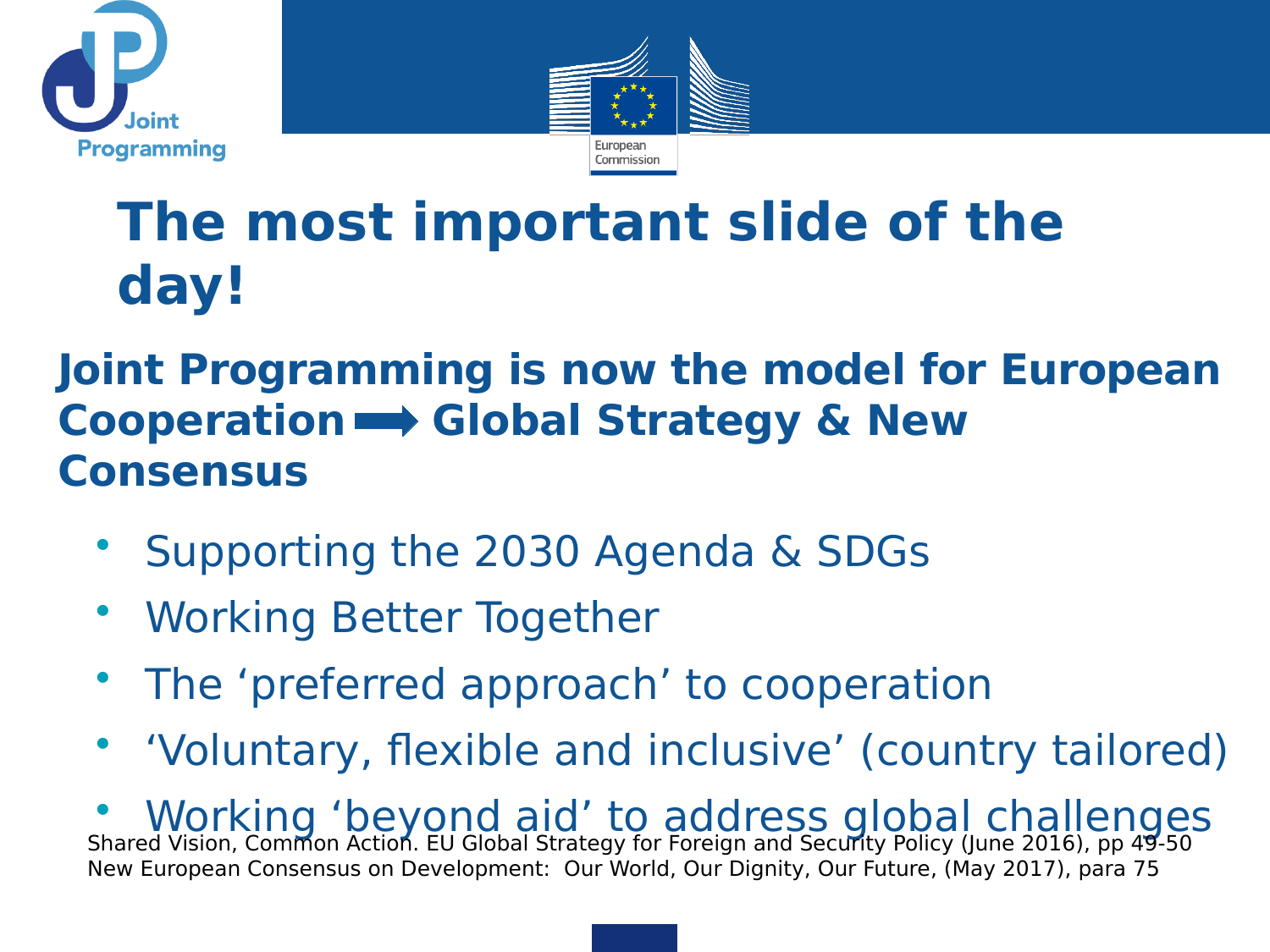

# The most important slide of the day!
Joint Programming is now the model for European Cooperation      Global Strategy & New Consensus
Supporting the 2030 Agenda & SDGs
Working Better Together
The ‘preferred approach’ to cooperation
‘Voluntary, flexible and inclusive’ (country tailored)
Working ‘beyond aid’ to address global challenges

Shared Vision, Common Action. EU Global Strategy for Foreign and Security Policy (June 2016), pp 49-50
New European Consensus on Development:  Our World, Our Dignity, Our Future, (May 2017), para 75